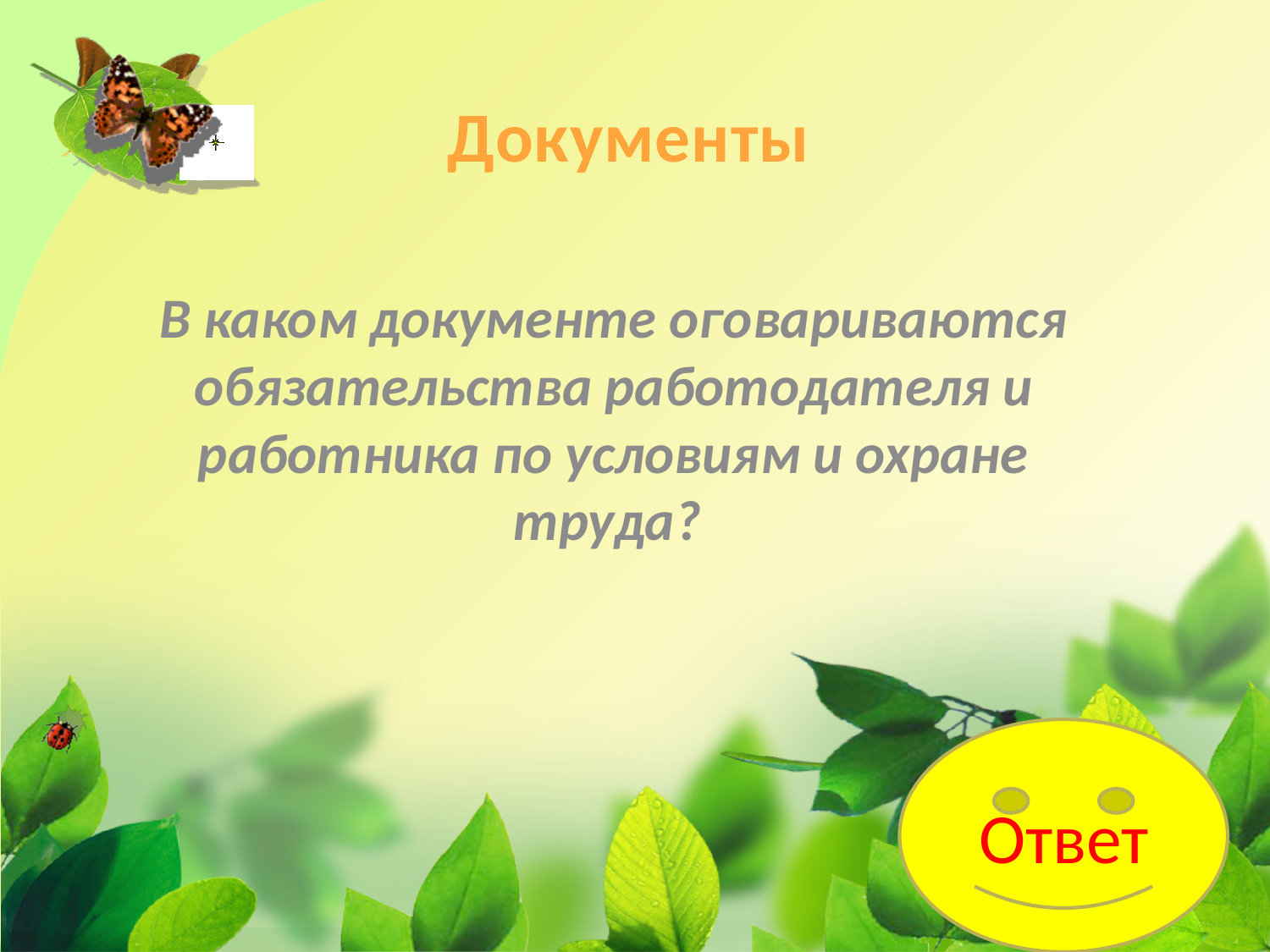

# Документы
В каком документе оговариваются обязательства работодателя и работника по условиям и охране труда?

Ответ